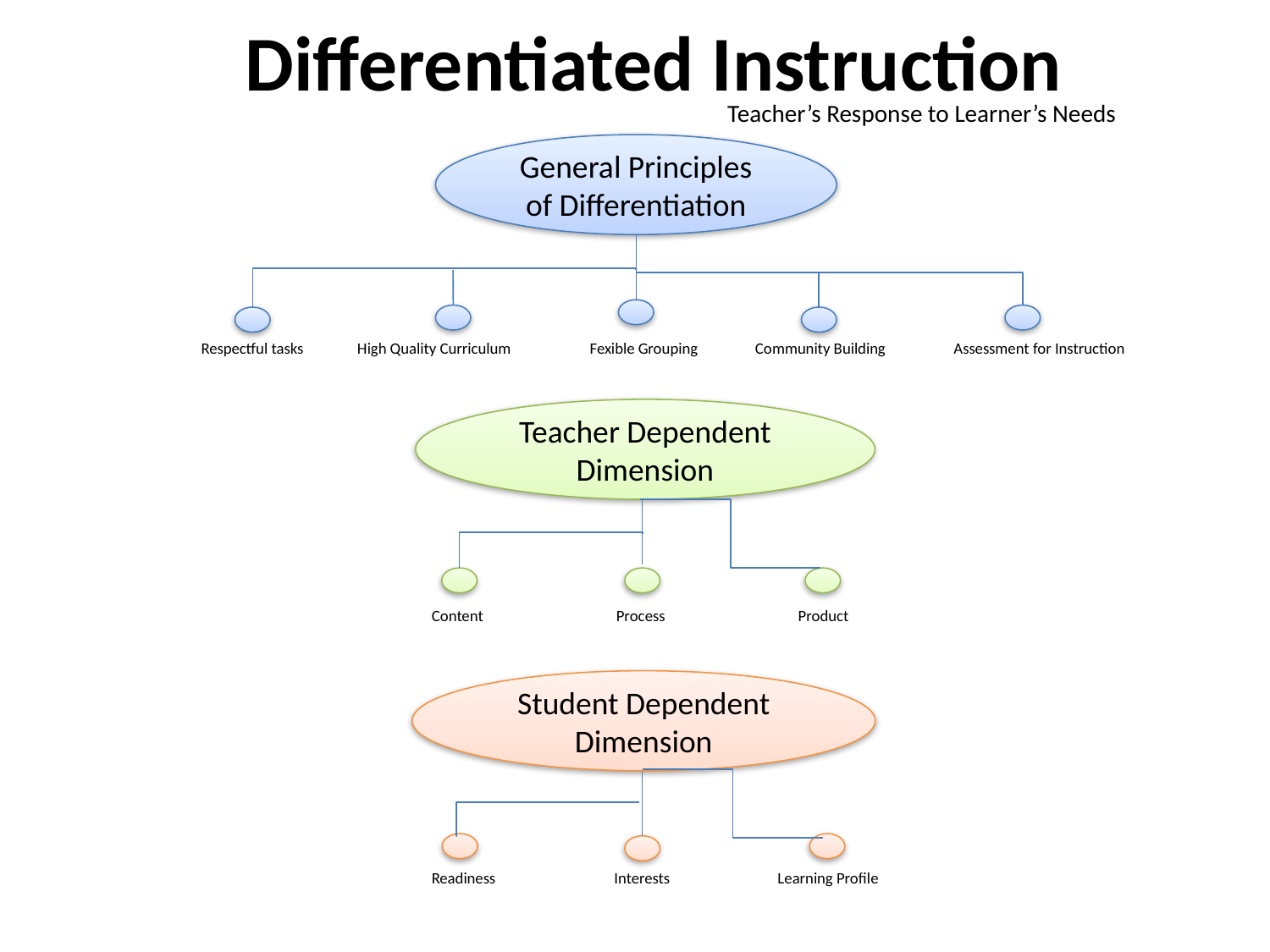

# Differentiated Instruction
Teacher’s Response to Learner’s Needs
General Principles of Differentiation

 Respectful tasks               High Quality Curriculum                      Fexible Grouping                Community Building                   Assessment for Instruction
Teacher Dependent Dimension

 Content                                     Process                                     Product
Student Dependent Dimension

Readiness                                 Interests                              Learning Profile